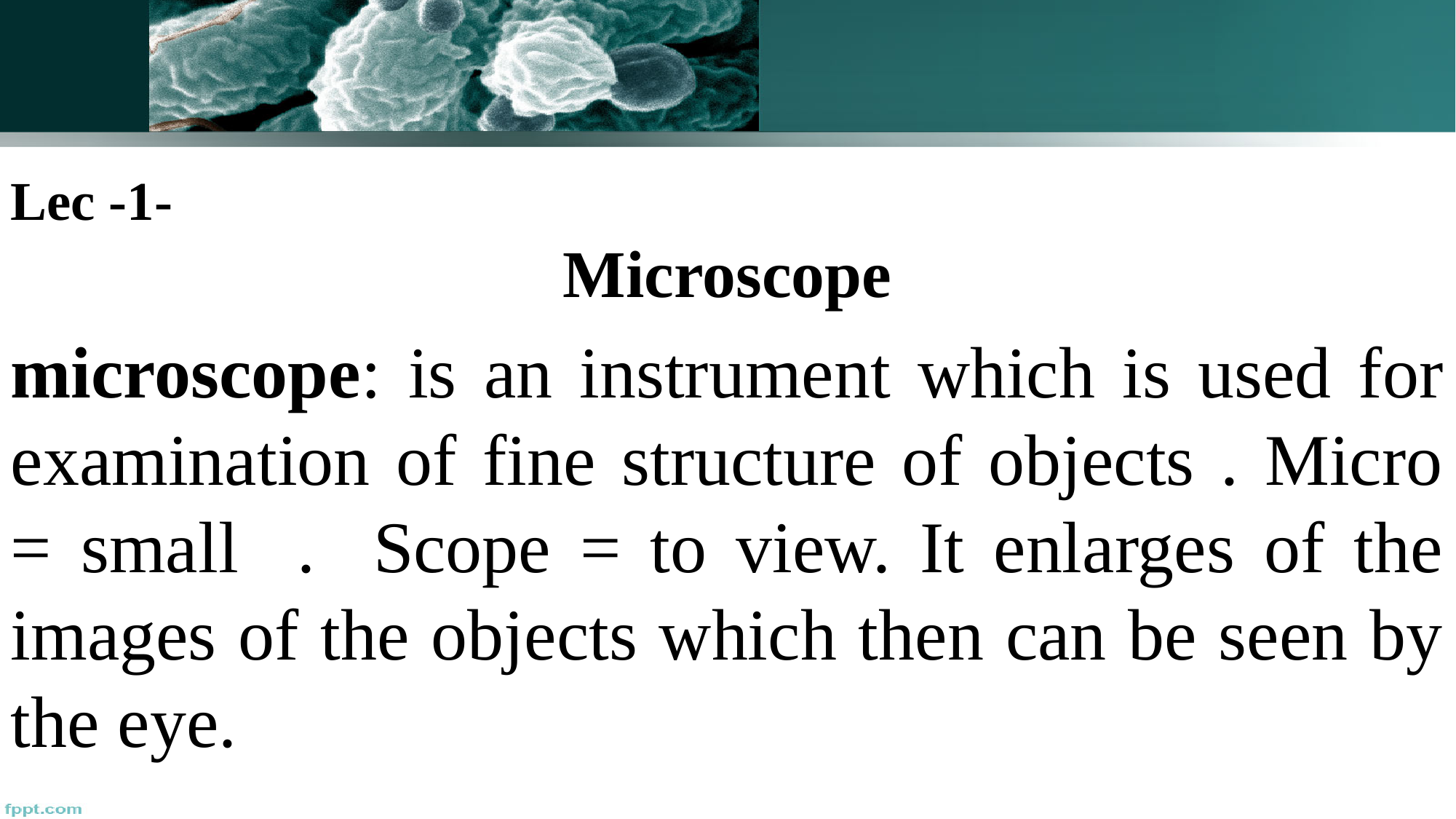

Lec -1-
Microscope

microscope: is an instrument which is used for examination of fine structure of objects . Micro = small  .  Scope = to view. It enlarges of the images of the objects which then can be seen by the eye.